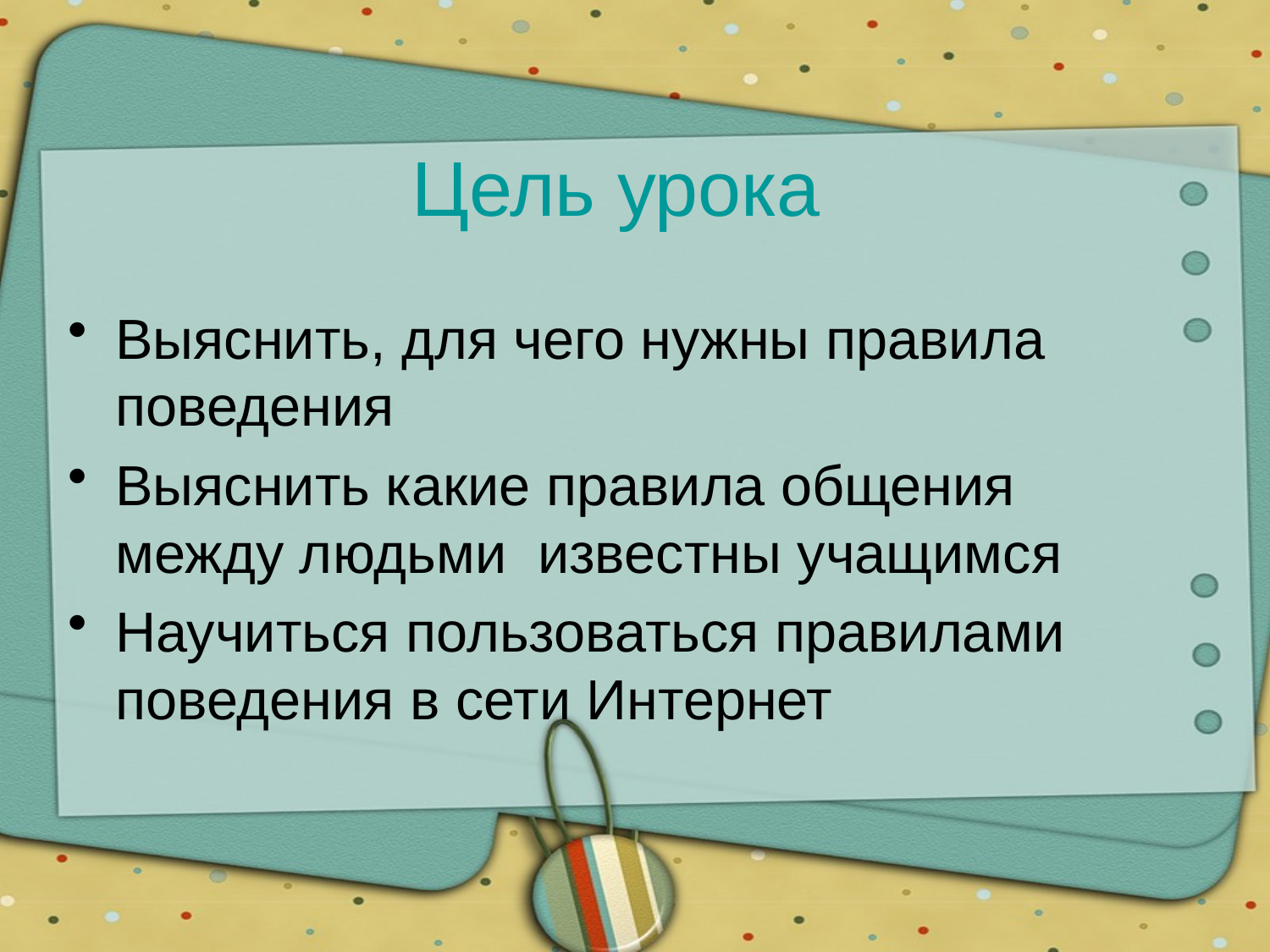

# Цель урока
Выяснить, для чего нужны правила поведения
Выяснить какие правила общения между людьми  известны учащимся
Научиться пользоваться правилами  поведения в сети Интернет